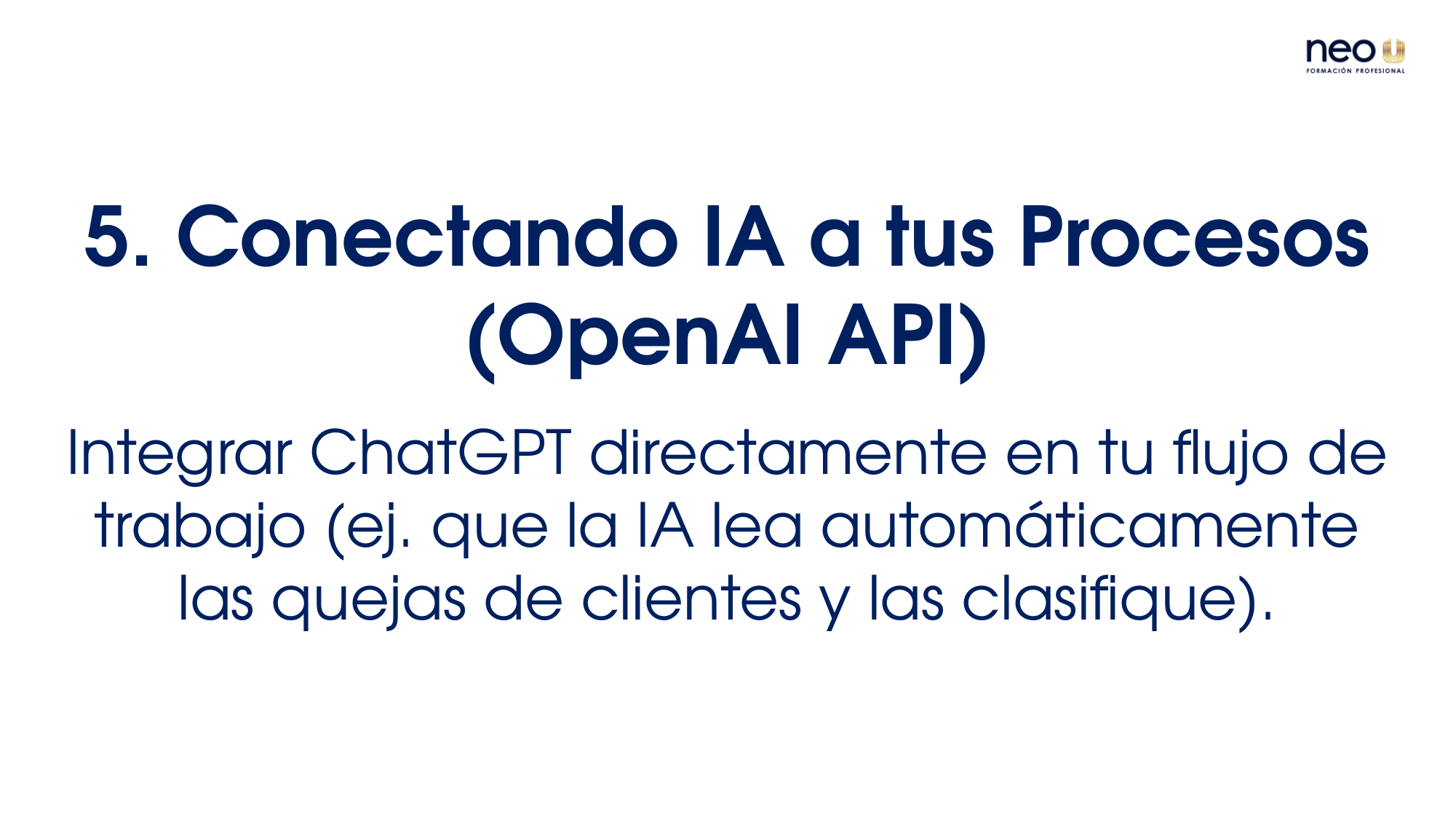

5. Conectando IA a tus Procesos (OpenAI API)
Integrar ChatGPT directamente en tu flujo de trabajo (ej. que la IA lea automáticamente las quejas de clientes y las clasifique).